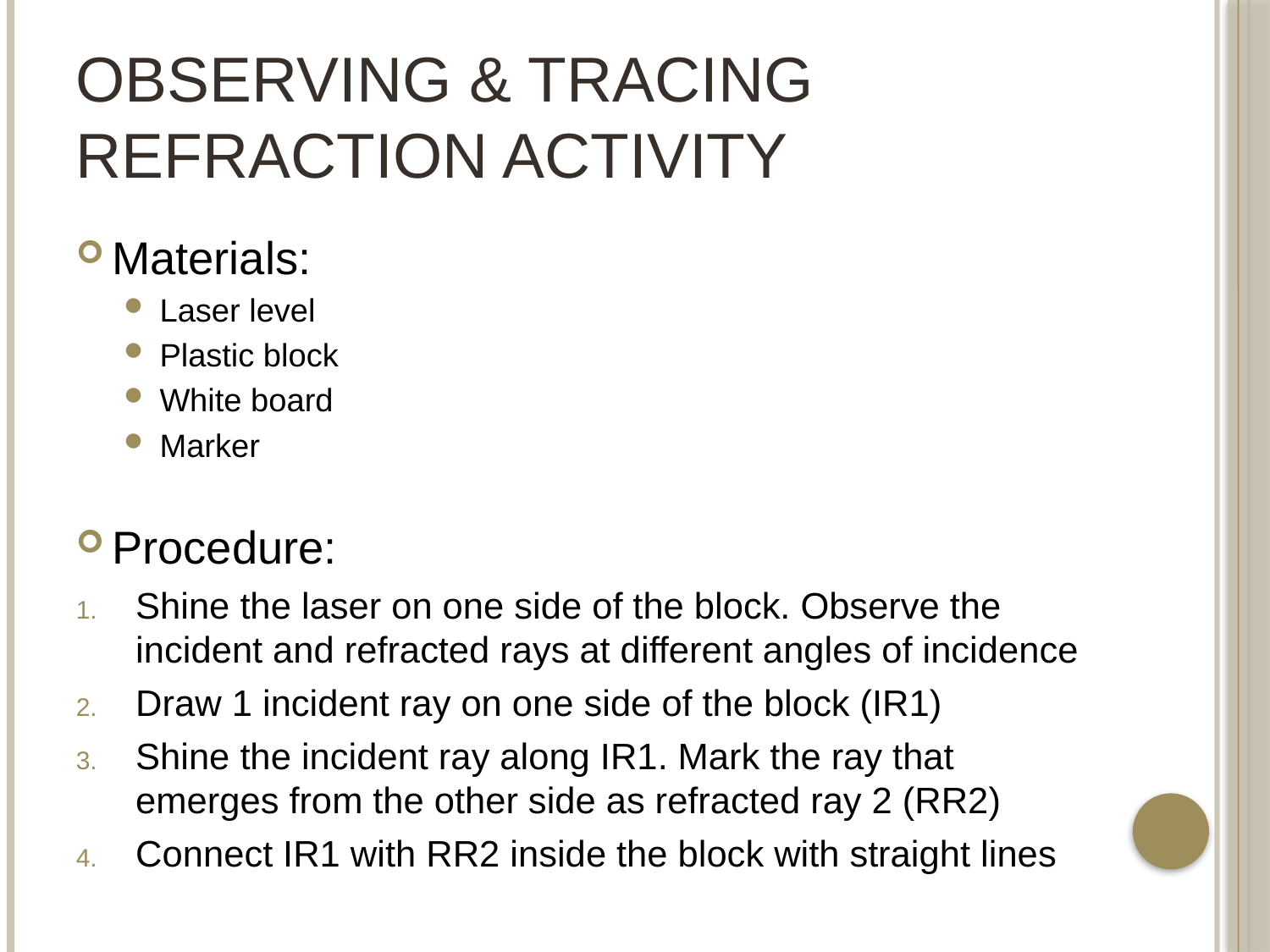

# Observing & Tracing Refraction Activity
Materials:
Laser level
Plastic block
White board
Marker

Procedure:
Shine the laser on one side of the block. Observe the incident and refracted rays at different angles of incidence
Draw 1 incident ray on one side of the block (IR1)
Shine the incident ray along IR1. Mark the ray that emerges from the other side as refracted ray 2 (RR2)
Connect IR1 with RR2 inside the block with straight lines